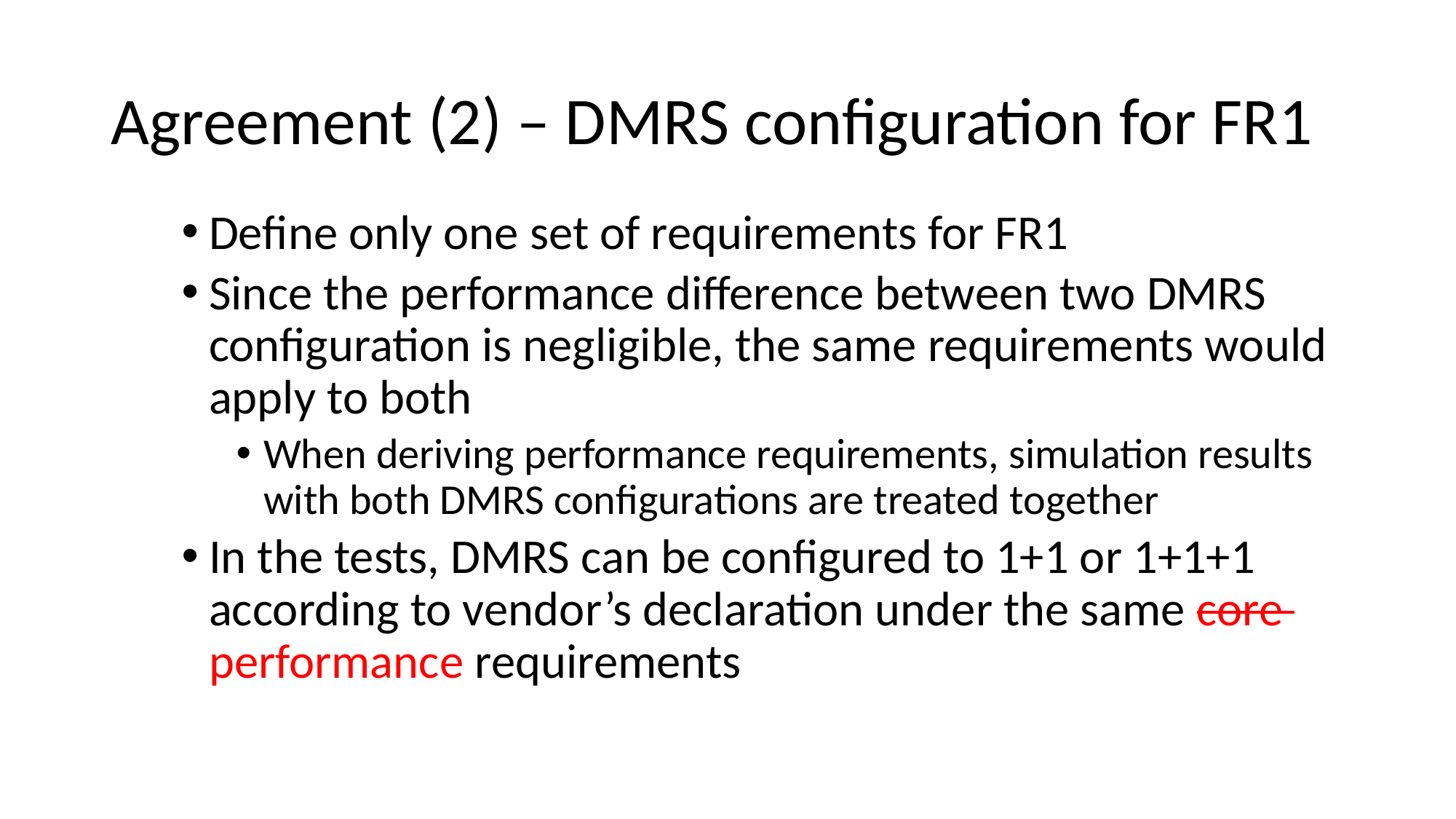

# Agreement (2) – DMRS configuration for FR1
Define only one set of requirements for FR1
Since the performance difference between two DMRS configuration is negligible, the same requirements would apply to both
When deriving performance requirements, simulation results with both DMRS configurations are treated together
In the tests, DMRS can be configured to 1+1 or 1+1+1 according to vendor’s declaration under the same core  performance requirements